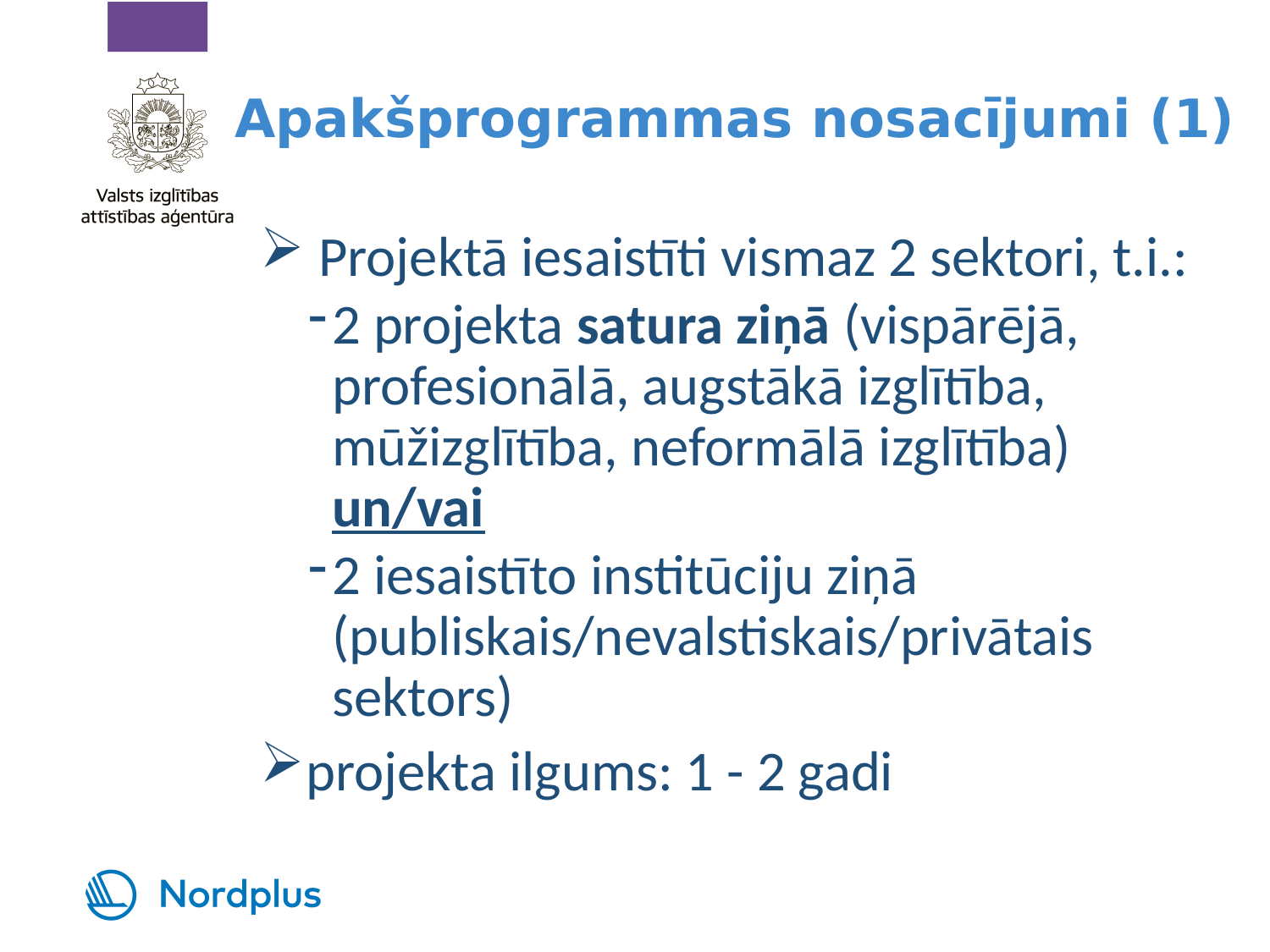

# Apakšprogrammas nosacījumi (1)
 Projektā iesaistīti vismaz 2 sektori, t.i.:
2 projekta satura ziņā (vispārējā, profesionālā, augstākā izglītība, mūžizglītība, neformālā izglītība) un/vai
2 iesaistīto institūciju ziņā (publiskais/nevalstiskais/privātais sektors)
projekta ilgums: 1 - 2 gadi